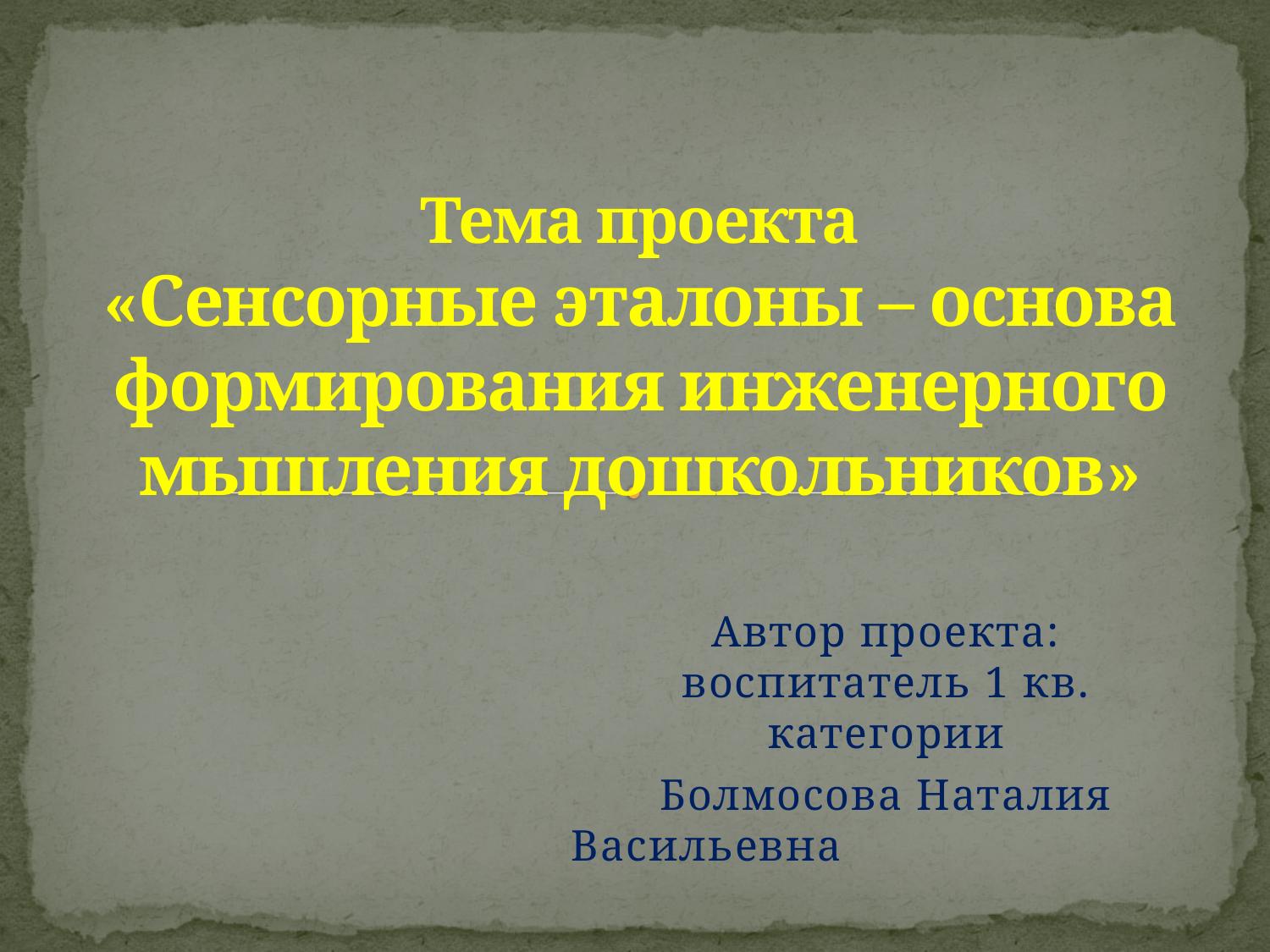

# Тема проекта «Сенсорные эталоны – основа формирования инженерного мышления дошкольников»

Автор проекта: воспитатель 1 кв. категории
Болмосова Наталия Васильевна